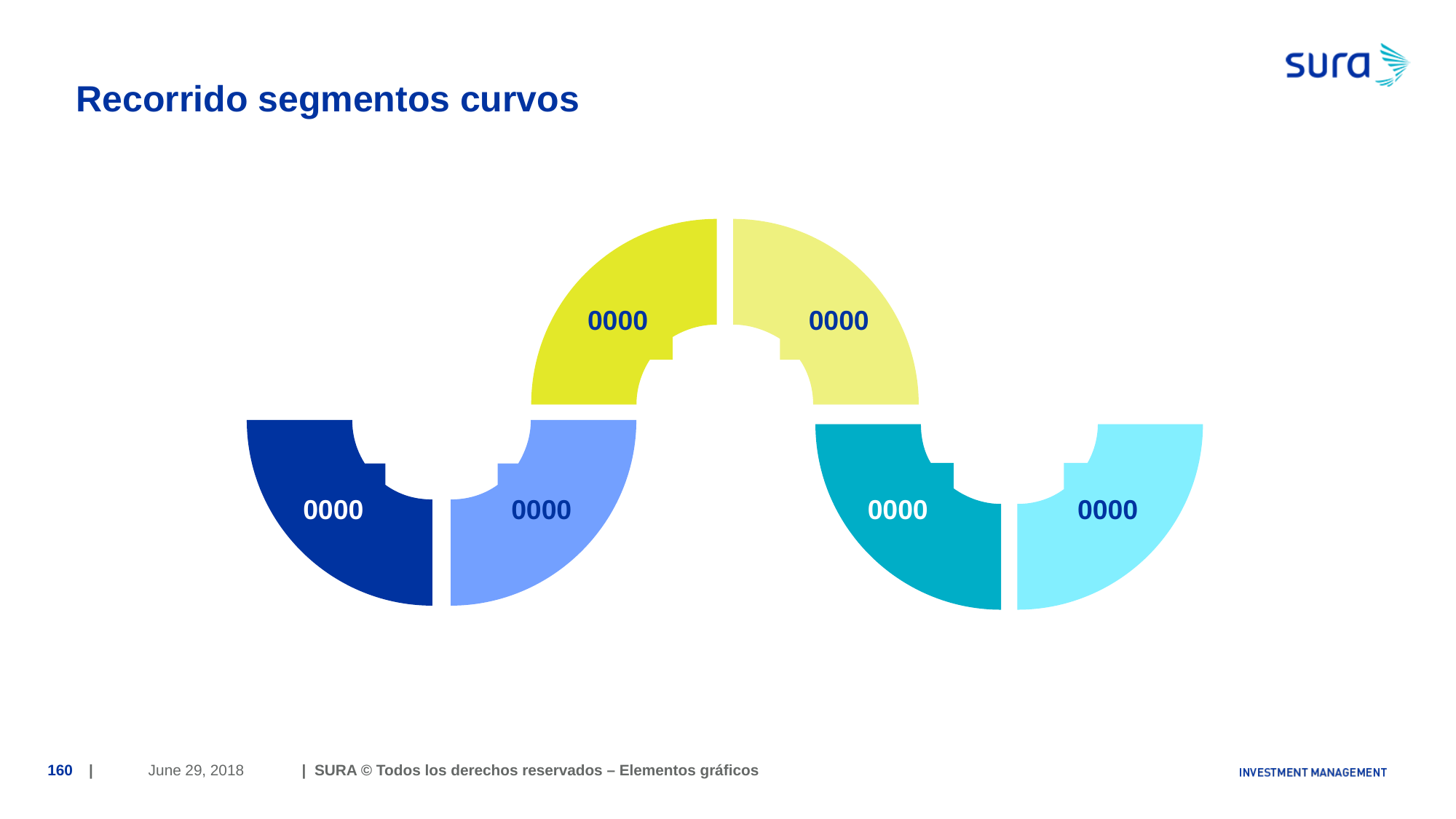

# Recorrido segmentos curvos

0000
0000

0000
0000
0000
0000
June 29, 2018
160
|                                                  |  SURA © Todos los derechos reservados – Elementos gráficos